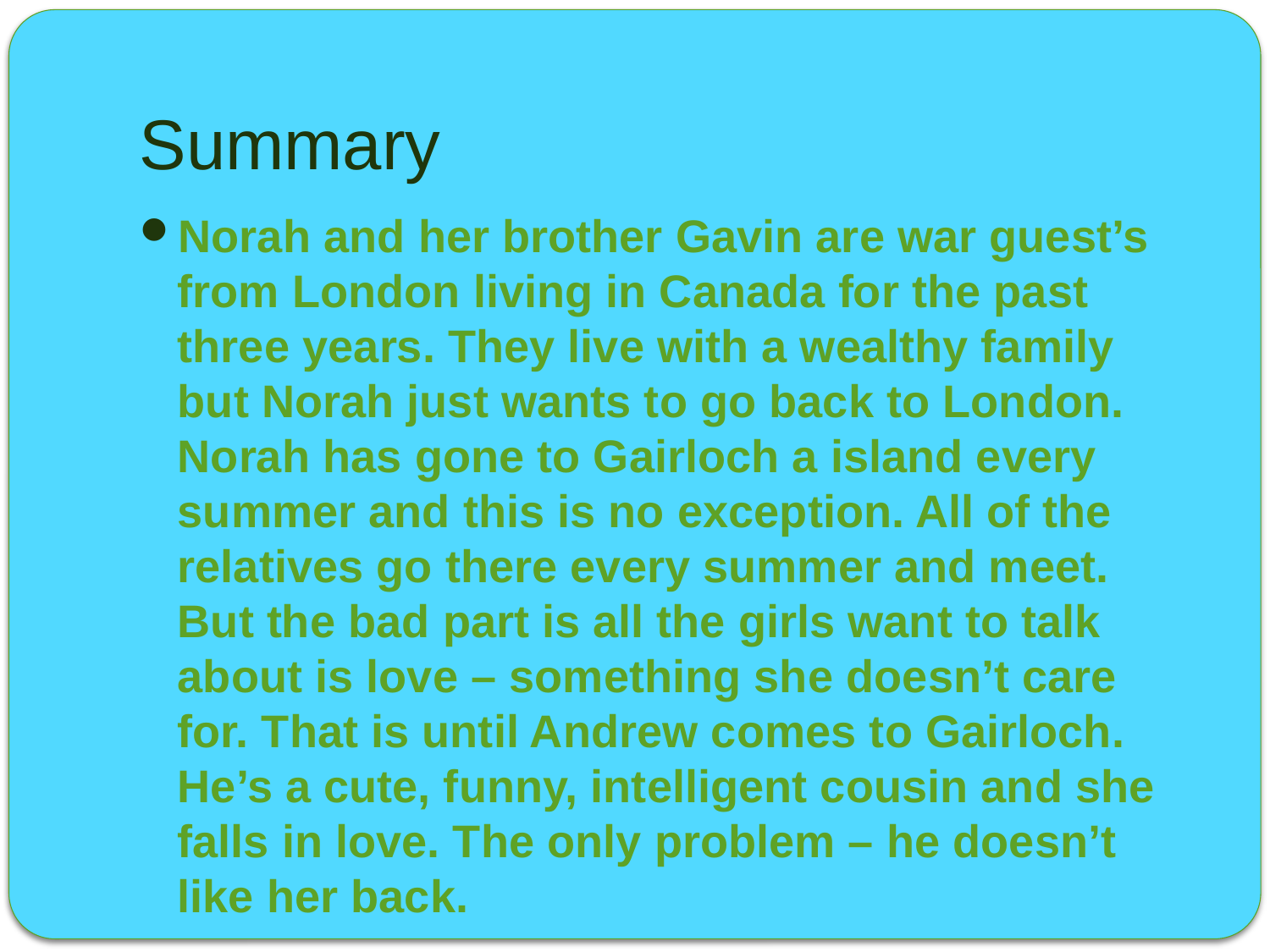

# Summary
Norah and her brother Gavin are war guest’s from London living in Canada for the past three years. They live with a wealthy family  but Norah just wants to go back to London. Norah has gone to Gairloch a island every summer and this is no exception. All of the relatives go there every summer and meet. But the bad part is all the girls want to talk about is love – something she doesn’t care for. That is until Andrew comes to Gairloch. He’s a cute, funny, intelligent cousin and she falls in love. The only problem – he doesn’t like her back.